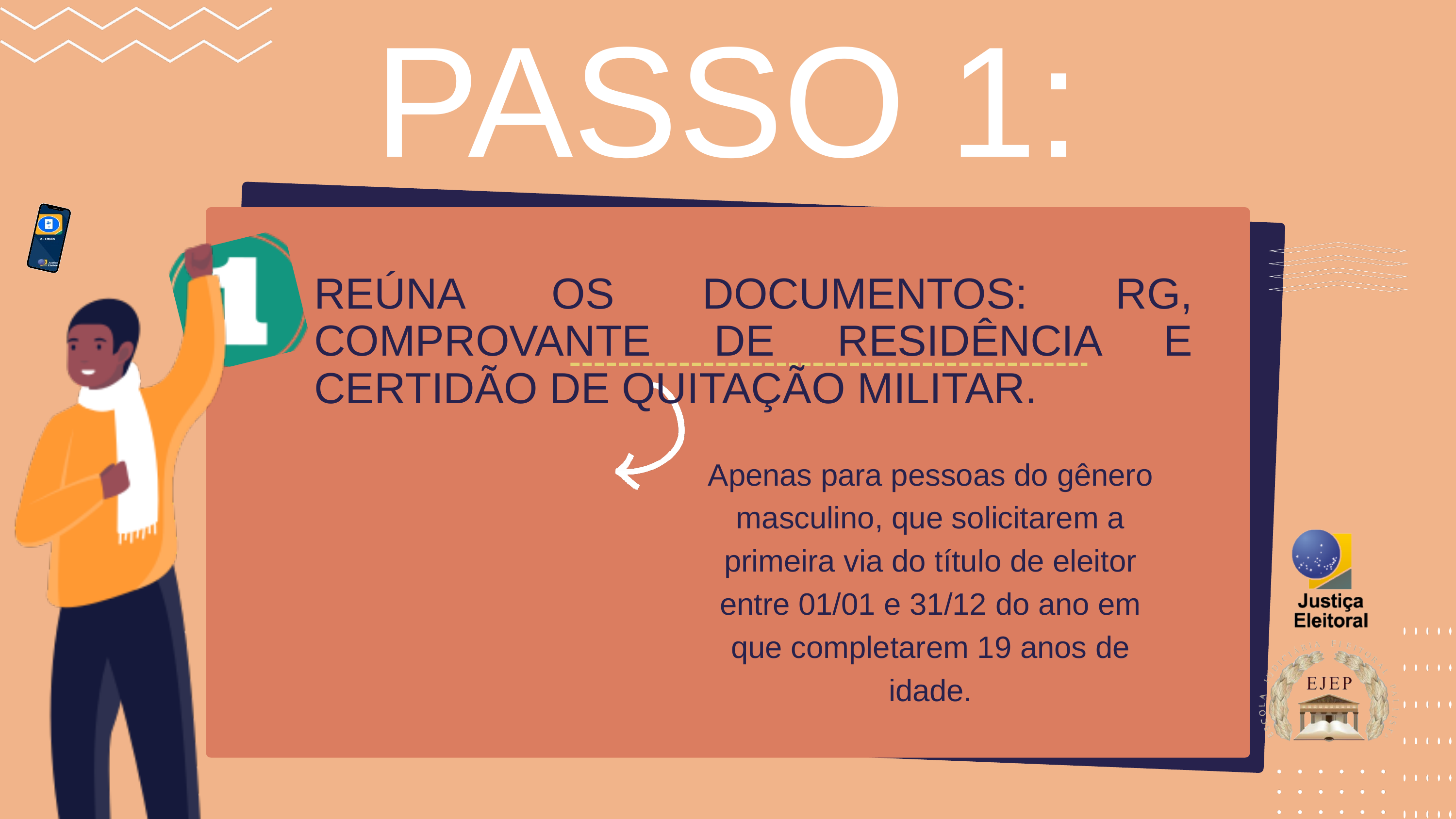

PASSO 1:

REÚNA OS DOCUMENTOS: RG, COMPROVANTE DE RESIDÊNCIA E CERTIDÃO DE QUITAÇÃO MILITAR.

Apenas para pessoas do gênero masculino, que solicitarem a primeira via do título de eleitor entre 01/01 e 31/12 do ano em que completarem 19 anos de idade.